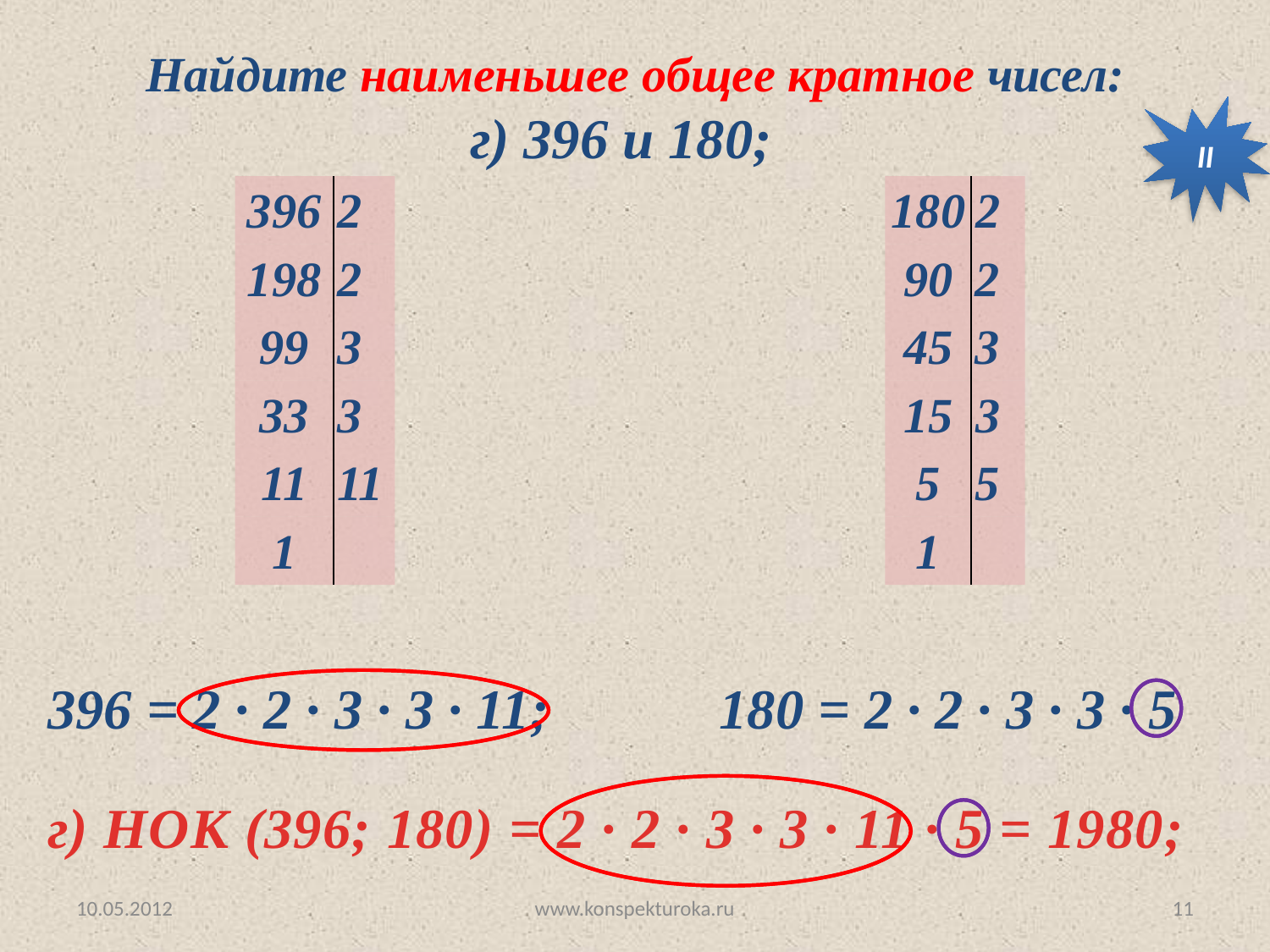

Найдите наименьшее общее кратное чисел:
г) 396 и 180;
II
| 396 | 2 |
| --- | --- |
| 198 | 2 |
| 99 | 3 |
| 33 | 3 |
| 11 | 11 |
| 1 |  |
| 180 | 2 |
| --- | --- |
| 90 | 2 |
| 45 | 3 |
| 15 | 3 |
| 5 | 5 |
| 1 |  |
396 = 2 ∙ 2 ∙ 3 ∙ 3 · 11;            180 = 2 ∙ 2 ∙ 3 ∙ 3 · 5

г) НОК (396; 180) = 2 ∙ 2 ∙ 3 ∙ 3 ∙ 11 ∙ 5 = 1980;

10.05.2012
www.konspekturoka.ru
11